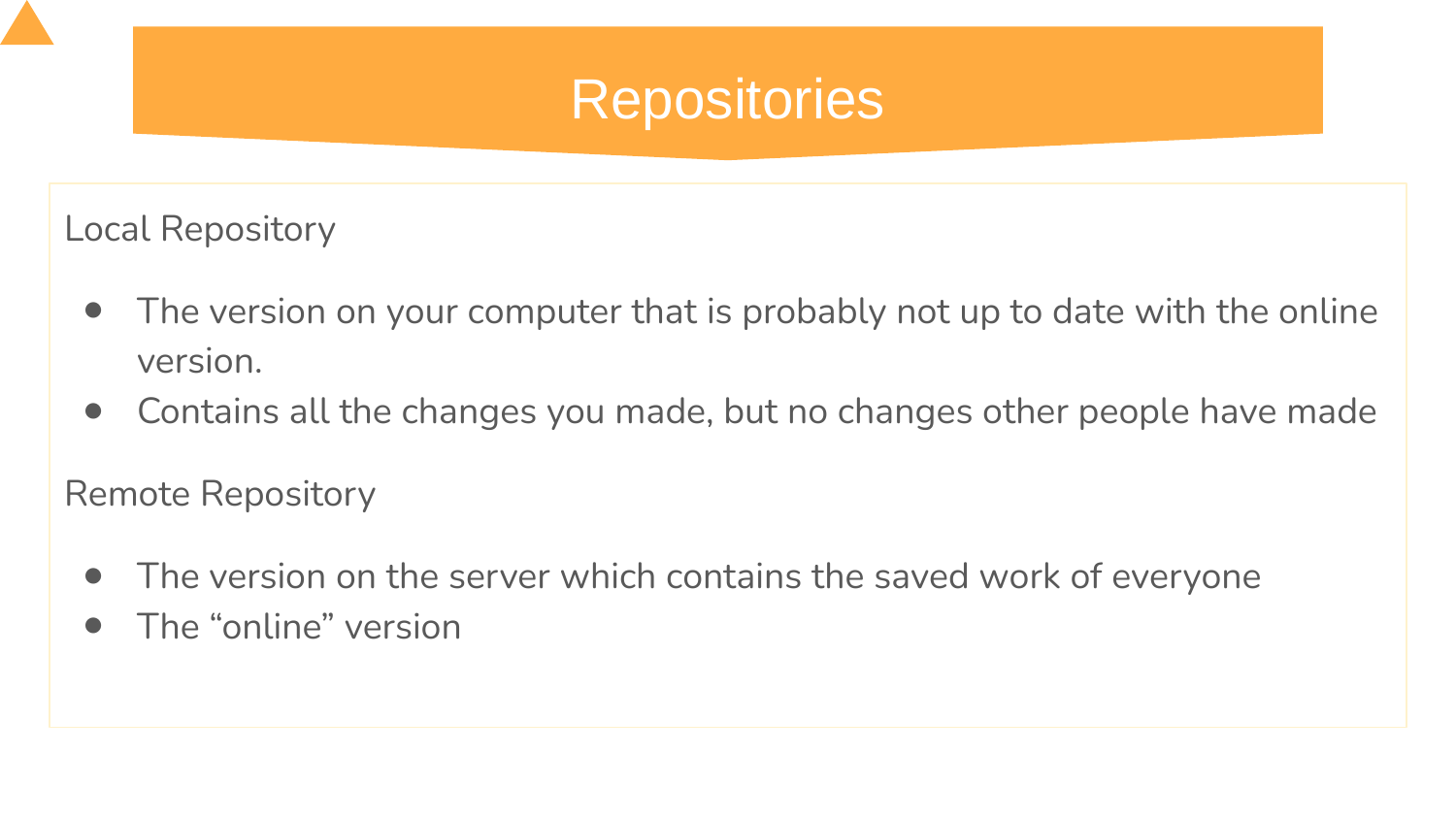

# Repositories
Local Repository
The version on your computer that is probably not up to date with the online version.
Contains all the changes you made, but no changes other people have made
Remote Repository
The version on the server which contains the saved work of everyone
The “online” version